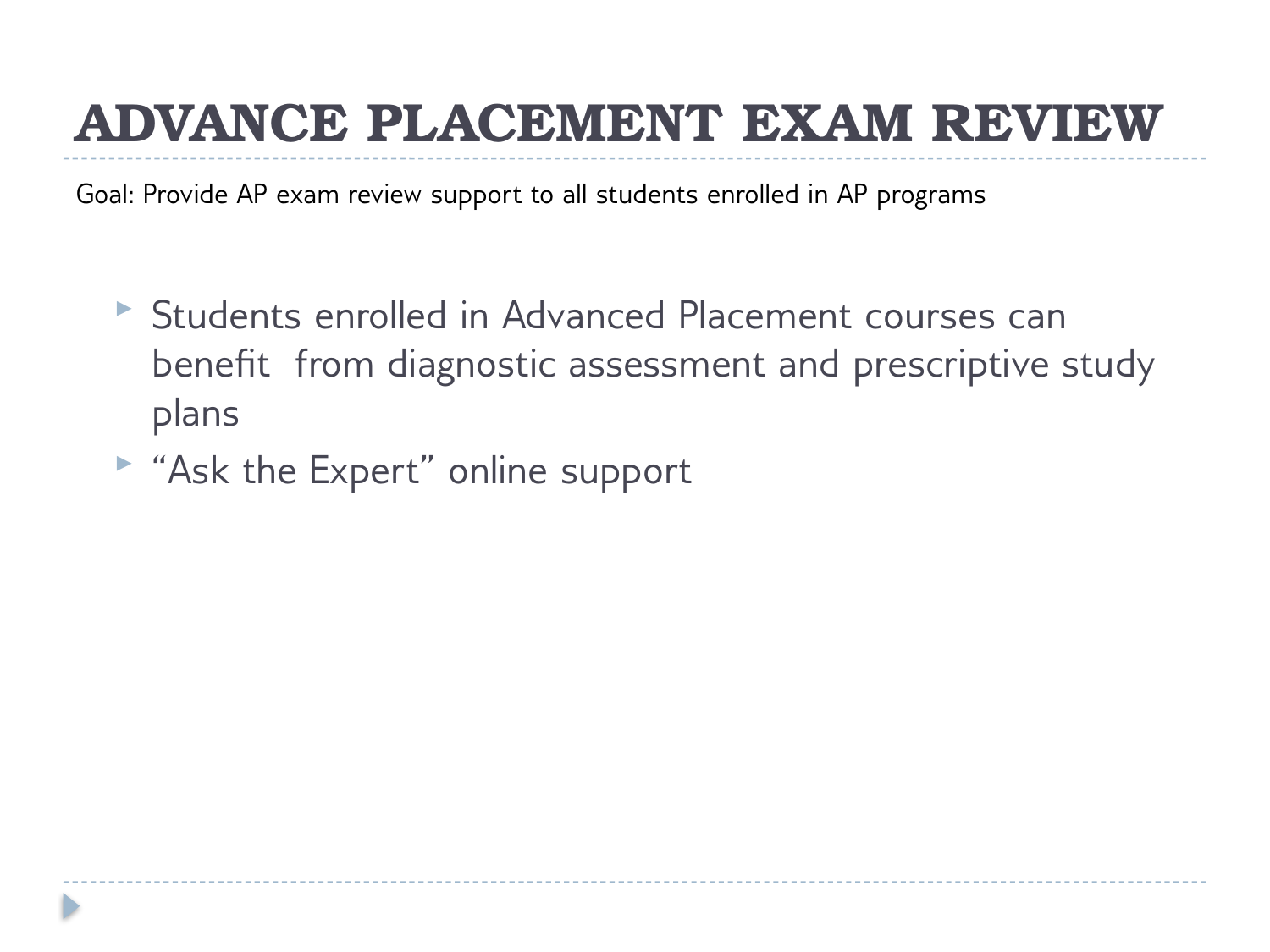

# Advance Placement exam Review
Goal: Provide AP exam review support to all students enrolled in AP programs

Students enrolled in Advanced Placement courses can benefit  from diagnostic assessment and prescriptive study plans
“Ask the Expert” online support